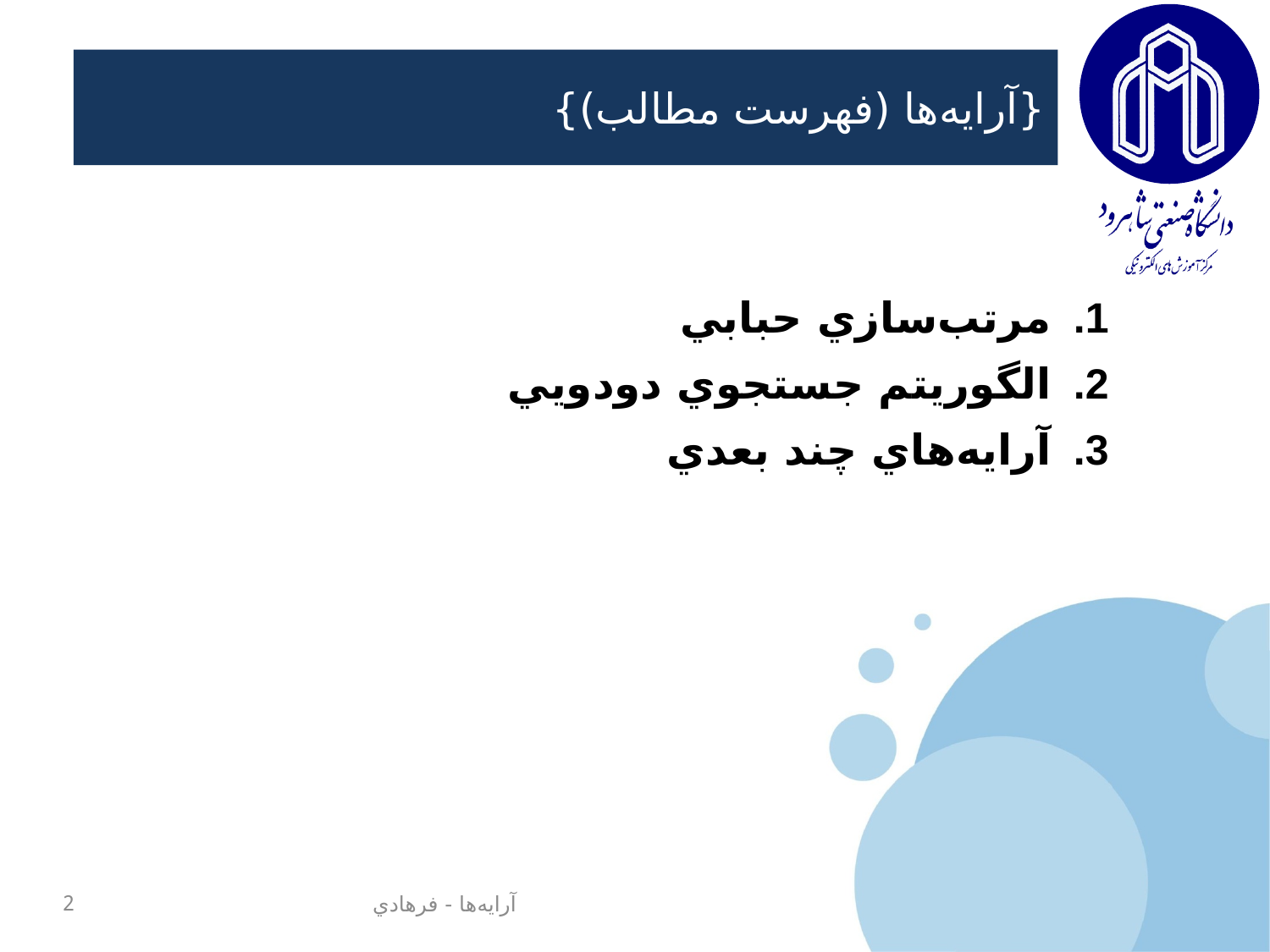

# {آرايه‌ها (فهرست مطالب)}
مرتب‌سازي حبابي
الگوريتم جستجوي دودويي
آرايه‌هاي چند بعدي
2
آرايه‌ها - فرهادي